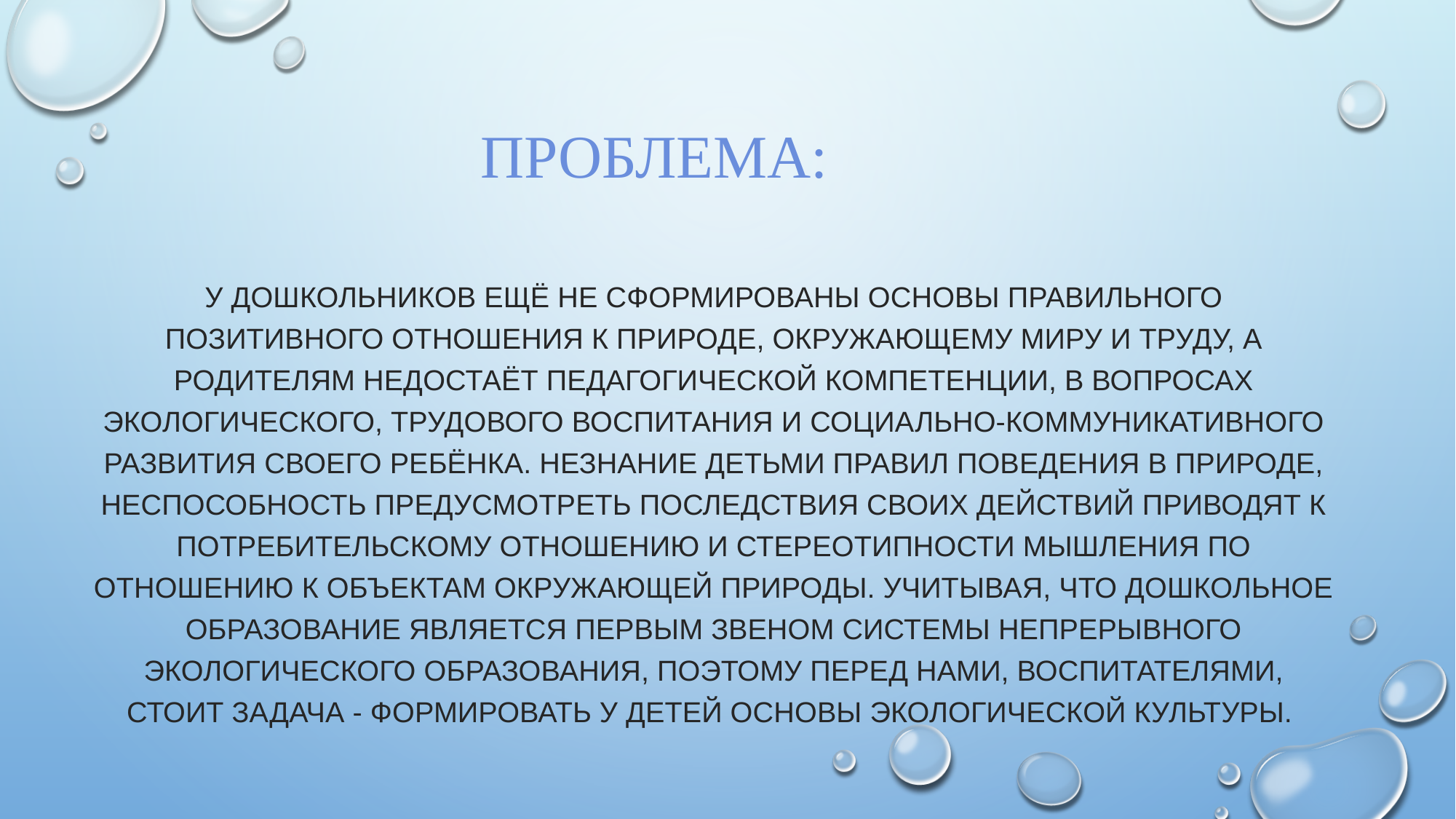

# Проблема:
У дошкольников ещё не сформированы основы правильного позитивного отношения к природе, окружающему миру и труду, а родителям недостаёт педагогической компетенции, в вопросах экологического, трудового воспитания и социально-коммуникативного развития своего ребёнка. Незнание детьми правил поведения в природе, неспособность предусмотреть последствия своих действий приводят к потребительскому отношению и стереотипности мышления по отношению к объектам окружающей природы. Учитывая, что дошкольное образование является первым звеном системы непрерывного экологического образования, поэтому перед нами, воспитателями, стоит задача - формировать у детей основы экологической культуры.